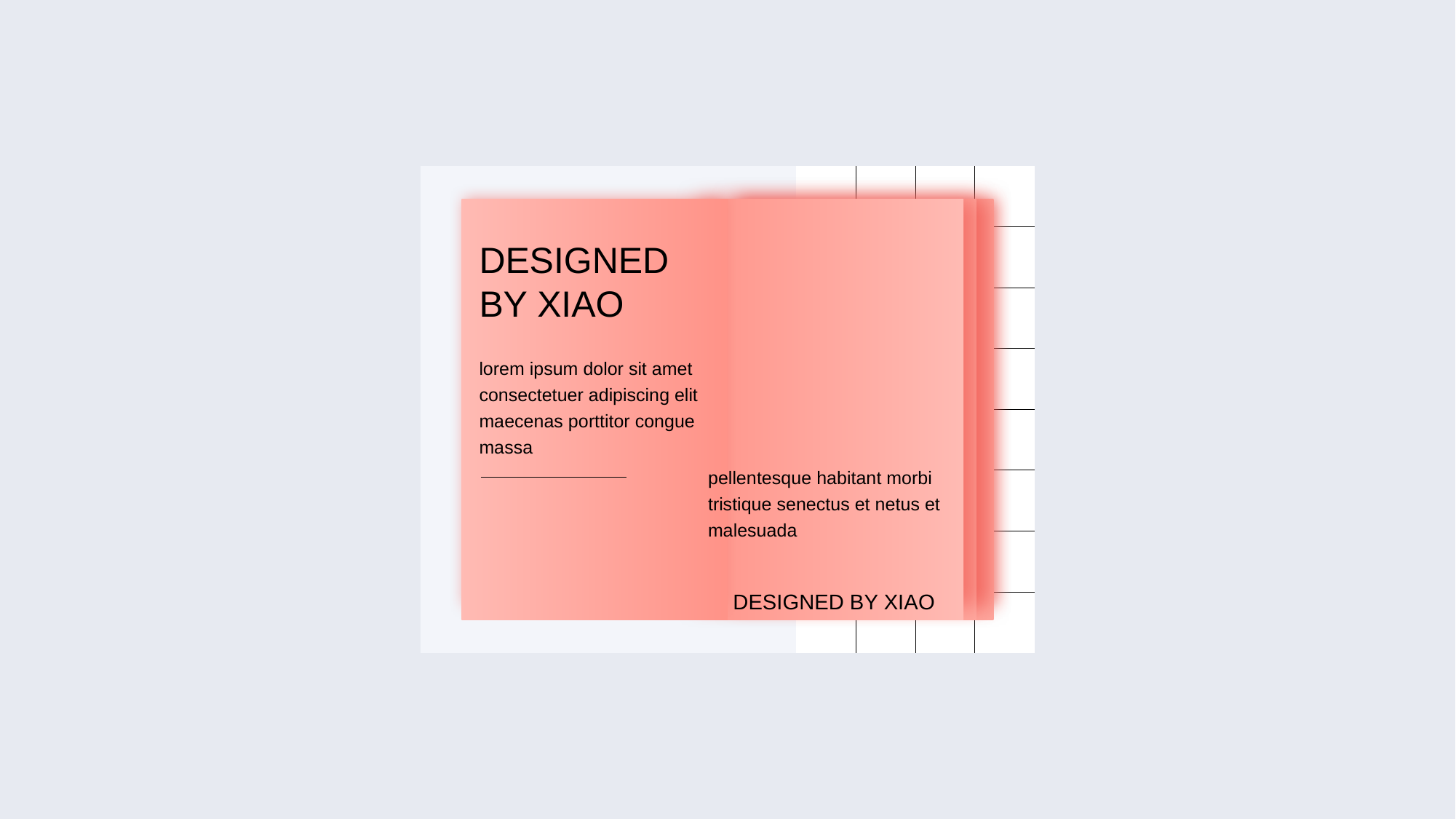

|  |  |  |  |
| --- | --- | --- | --- |
|  |  |  |  |
|  |  |  |  |
|  |  |  |  |
|  |  |  |  |
|  |  |  |  |
|  |  |  |  |
|  |  |  |  |

DESIGNED BY XIAO
lorem ipsum dolor sit amet consectetuer adipiscing elit maecenas porttitor congue massa
pellentesque habitant morbi tristique senectus et netus et malesuada
DESIGNED BY XIAO